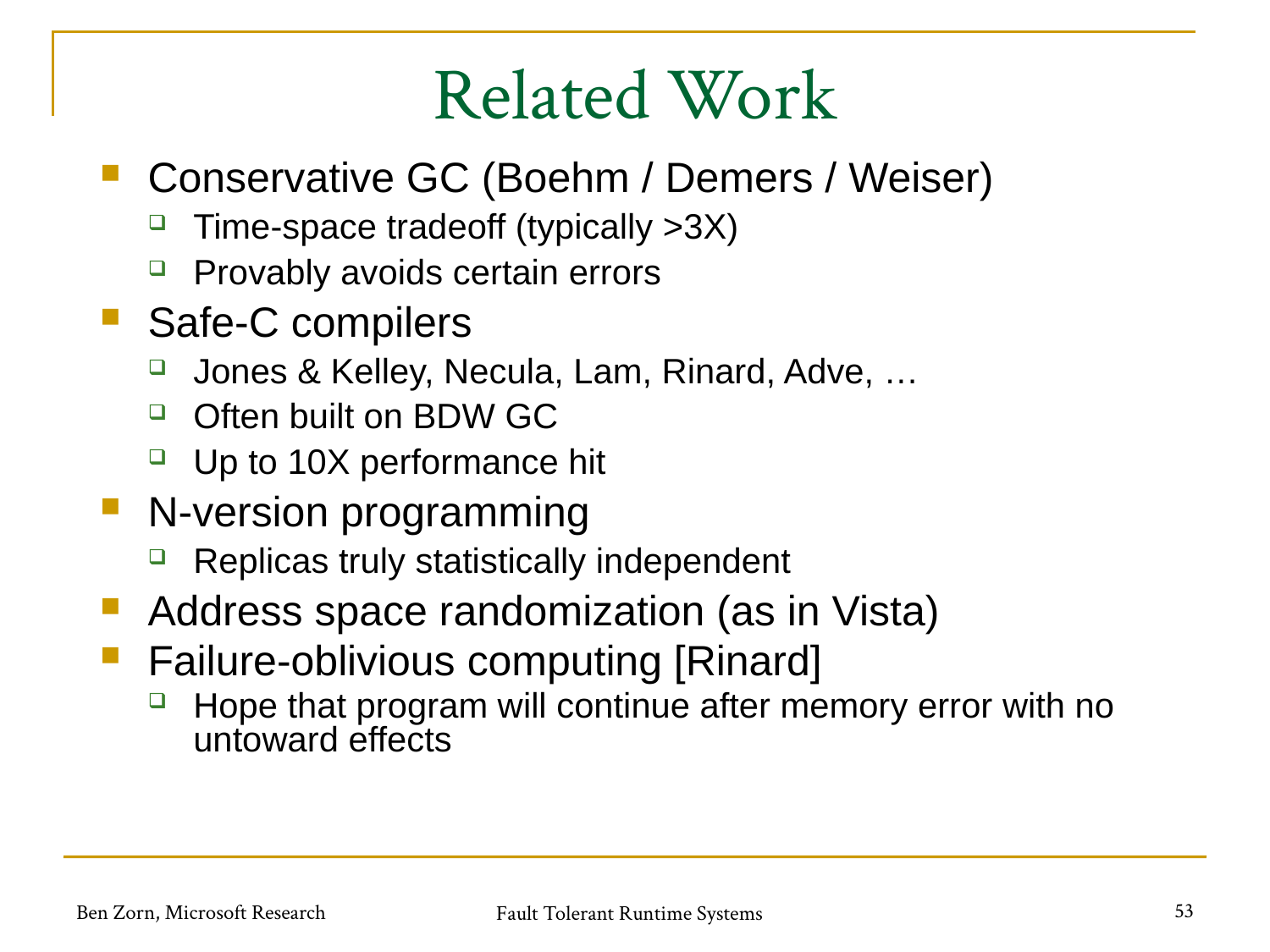

# Related Work
Conservative GC (Boehm / Demers / Weiser)
Time-space tradeoff (typically >3X)
Provably avoids certain errors
Safe-C compilers
Jones & Kelley, Necula, Lam, Rinard, Adve, …
Often built on BDW GC
Up to 10X performance hit
N-version programming
Replicas truly statistically independent
Address space randomization (as in Vista)
Failure-oblivious computing [Rinard]
Hope that program will continue after memory error with no untoward effects

Ben Zorn, Microsoft Research
53
Fault Tolerant Runtime Systems